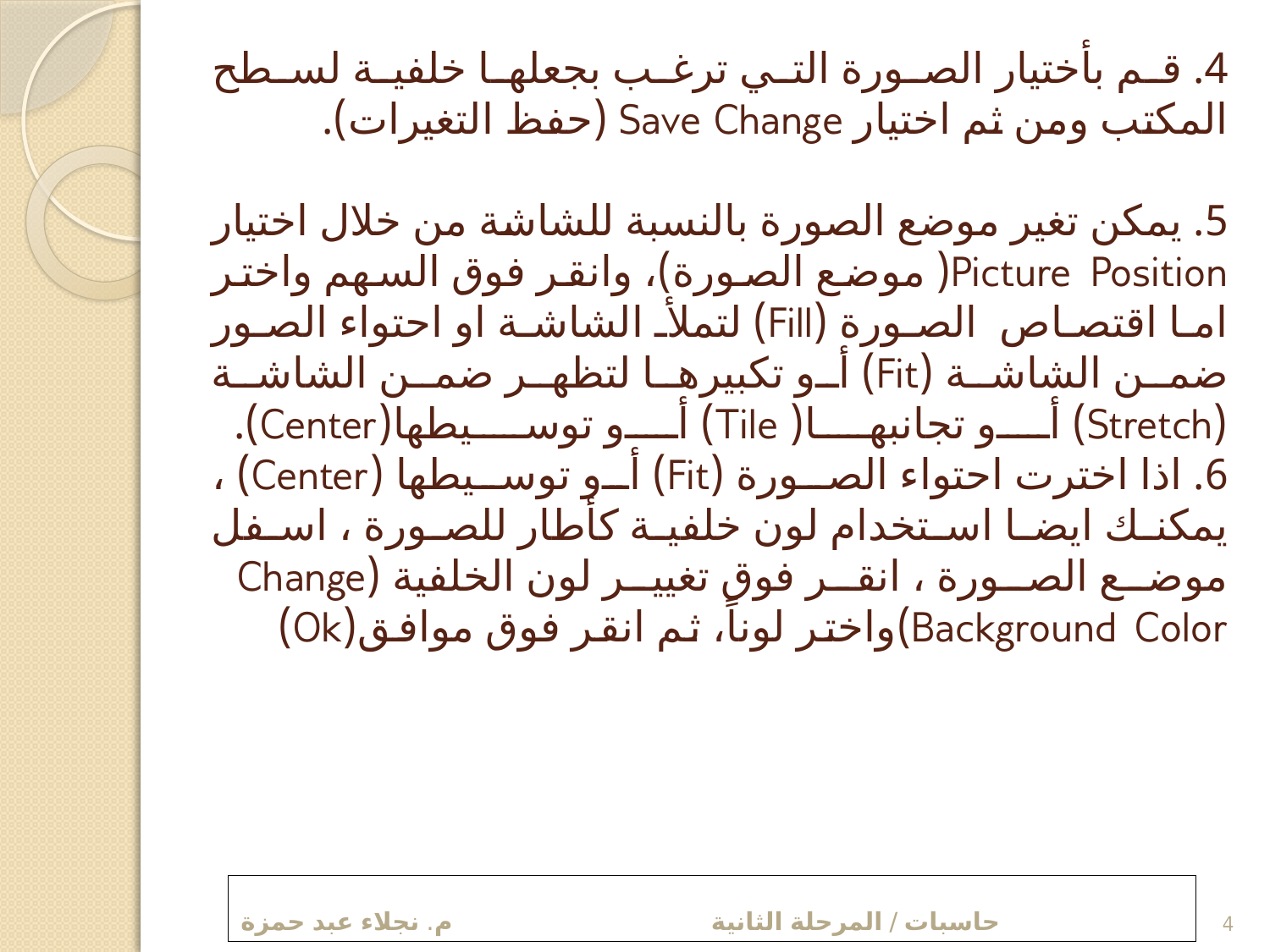

# 4. قم بأختيار الصورة التي ترغب بجعلها خلفية لسطح المكتب ومن ثم اختيار Save Change (حفظ التغيرات). 5. يمكن تغير موضع الصورة بالنسبة للشاشة من خلال اختيار Picture Position( موضع الصورة)، وانقر فوق السهم واختر اما اقتصاص  الصورة (Fill) لتملأ الشاشة او احتواء الصور ضمن الشاشة (Fit) أو تكبيرها لتظهر ضمن الشاشة (Stretch) أو تجانبها( Tile) أو توسيطها(Center). 6. اذا اخترت احتواء الصورة (Fit) أو توسيطها (Center) ، يمكنك ايضا استخدام لون خلفية كأطار للصورة ، اسفل موضع الصورة ، انقر فوق تغيير لون الخلفية (Change Background Color)واختر لوناً، ثم انقر فوق موافق(Ok)
حاسبات/ المرحلة الثانية                                    م. نجلاء عبد حمزة
4